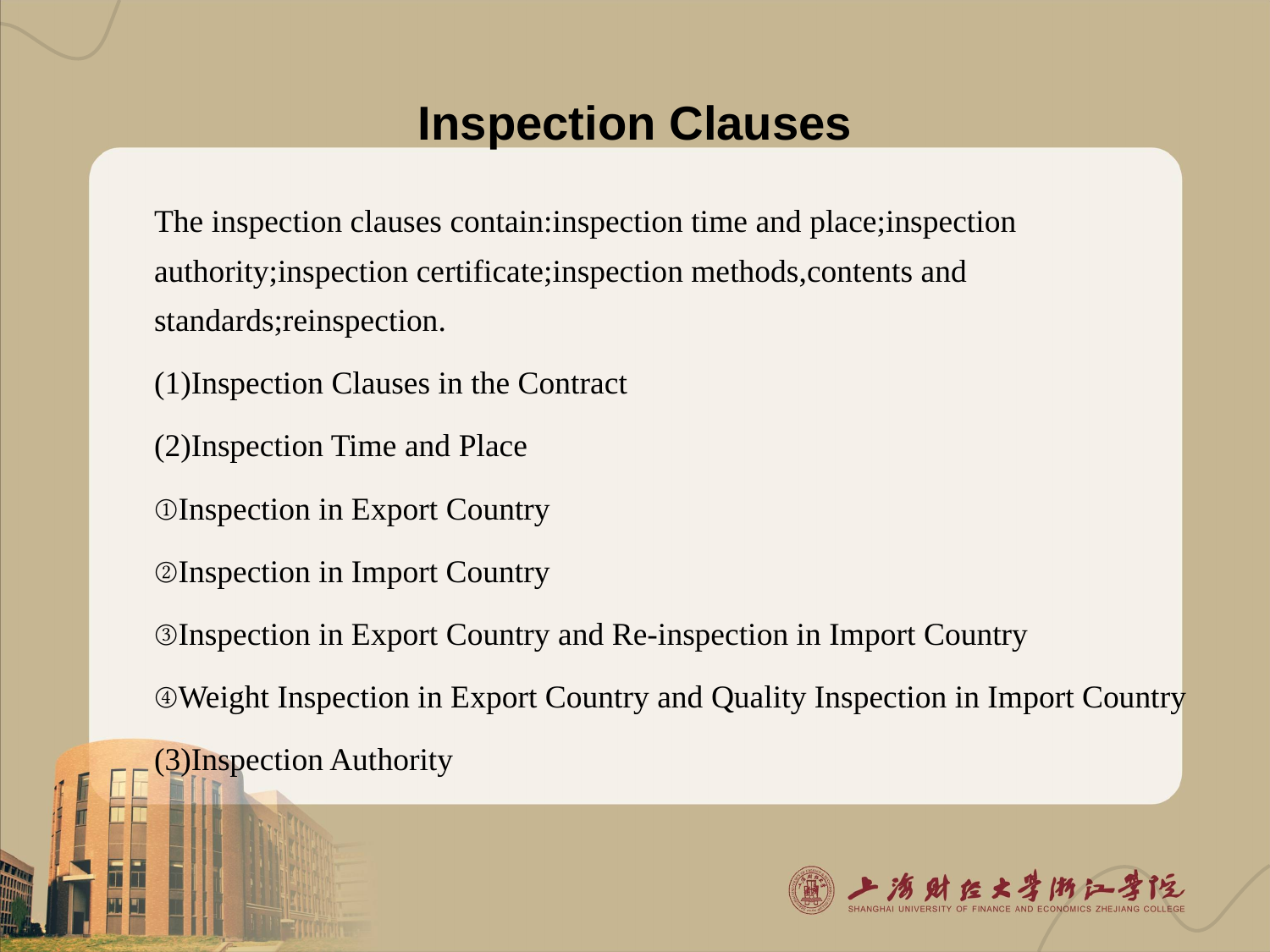

# Inspection Clauses
The inspection clauses contain:inspection time and place;inspection authority;inspection certificate;inspection methods,contents and standards;reinspection.
(1)Inspection Clauses in the Contract
(2)Inspection Time and Place
①Inspection in Export Country
②Inspection in Import Country
③Inspection in Export Country and Re-inspection in Import Country
④Weight Inspection in Export Country and Quality Inspection in Import Country
(3)Inspection Authority